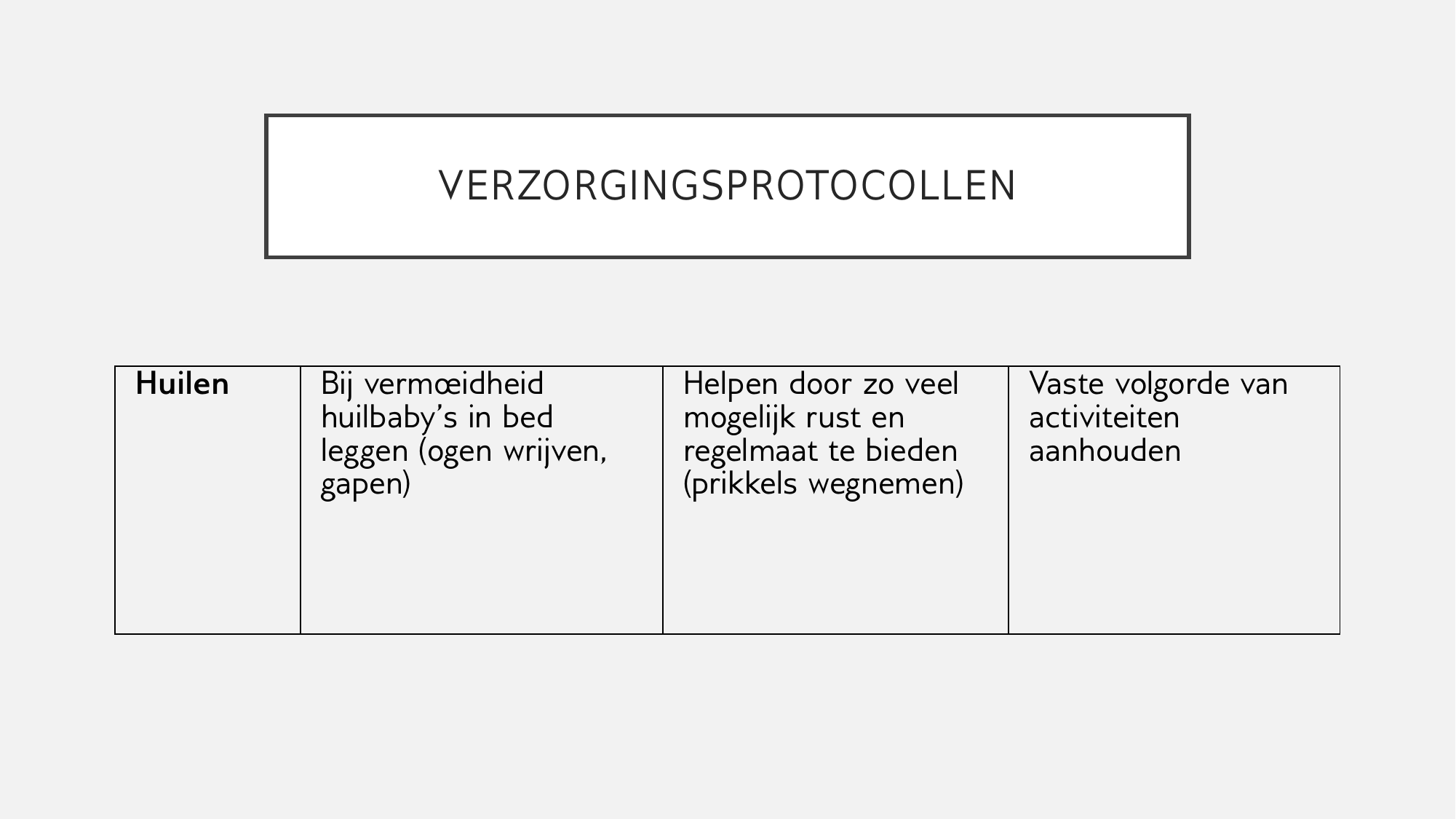

# verzorgingsprotocollen
| Huilen | Bij vermoeidheid huilbaby’s in bed leggen (ogen wrijven, gapen) | Helpen door zo veel mogelijk rust en regelmaat te bieden (prikkels wegnemen) | Vaste volgorde van activiteiten aanhouden |
| --- | --- | --- | --- |